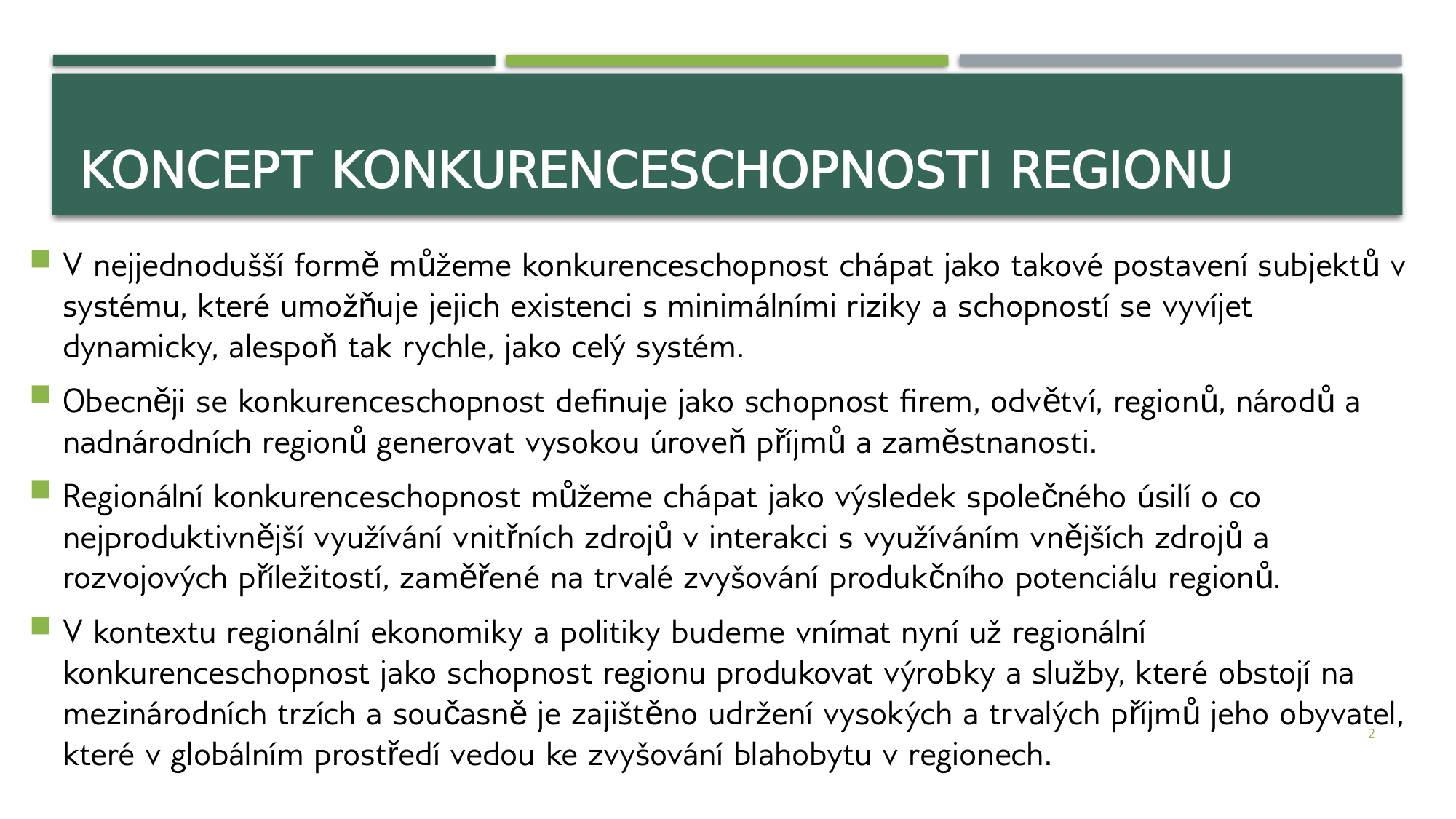

# Koncept konkurenceschopnosti regionu
V nejjednodušší formě můžeme konkurenceschopnost chápat jako takové postavení subjektů v systému, které umožňuje jejich existenci s minimálními riziky a schopností se vyvíjet dynamicky, alespoň tak rychle, jako celý systém.
Obecněji se konkurenceschopnost definuje jako schopnost firem, odvětví, regionů, národů a nadnárodních regionů generovat vysokou úroveň příjmů a zaměstnanosti.
Regionální konkurenceschopnost můžeme chápat jako výsledek společného úsilí o co nejproduktivnější využívání vnitřních zdrojů v interakci s využíváním vnějších zdrojů a rozvojových příležitostí, zaměřené na trvalé zvyšování produkčního potenciálu regionů.
V kontextu regionální ekonomiky a politiky budeme vnímat nyní už regionální konkurenceschopnost jako schopnost regionu produkovat výrobky a služby, které obstojí na mezinárodních trzích a současně je zajištěno udržení vysokých a trvalých příjmů jeho obyvatel, které v globálním prostředí vedou ke zvyšování blahobytu v regionech.
2